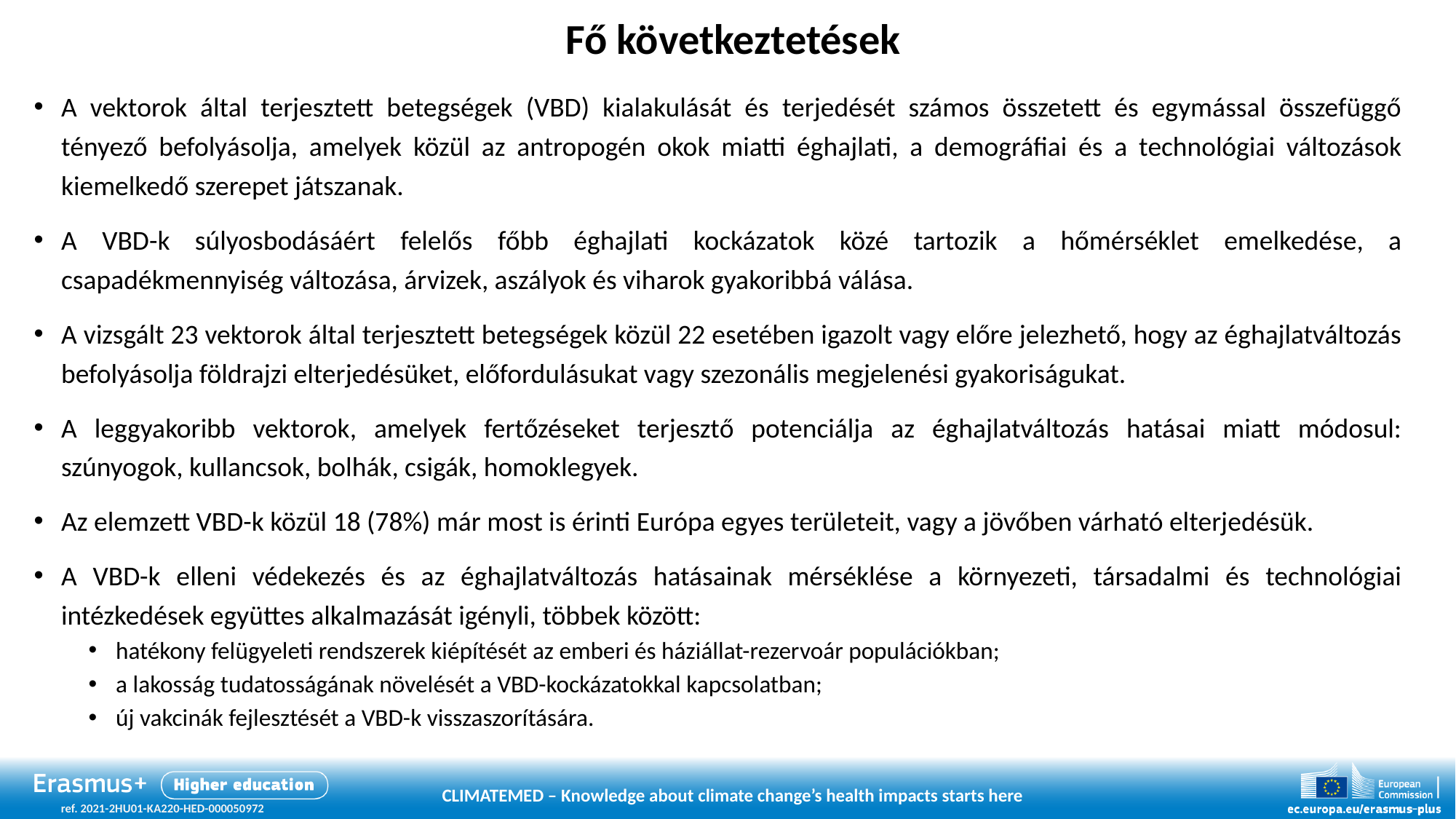

# Fő következtetések
A vektorok által terjesztett betegségek (VBD) kialakulását és terjedését számos összetett és egymással összefüggő tényező befolyásolja, amelyek közül az antropogén okok miatti éghajlati, a demográfiai és a technológiai változások kiemelkedő szerepet játszanak.
A VBD-k súlyosbodásáért felelős főbb éghajlati kockázatok közé tartozik a hőmérséklet emelkedése, a csapadékmennyiség változása, árvizek, aszályok és viharok gyakoribbá válása.
A vizsgált 23 vektorok által terjesztett betegségek közül 22 esetében igazolt vagy előre jelezhető, hogy az éghajlatváltozás befolyásolja földrajzi elterjedésüket, előfordulásukat vagy szezonális megjelenési gyakoriságukat.
A leggyakoribb vektorok, amelyek fertőzéseket terjesztő potenciálja az éghajlatváltozás hatásai miatt módosul: szúnyogok, kullancsok, bolhák, csigák, homoklegyek.
Az elemzett VBD-k közül 18 (78%) már most is érinti Európa egyes területeit, vagy a jövőben várható elterjedésük.
A VBD-k elleni védekezés és az éghajlatváltozás hatásainak mérséklése a környezeti, társadalmi és technológiai intézkedések együttes alkalmazását igényli, többek között:
hatékony felügyeleti rendszerek kiépítését az emberi és háziállat-rezervoár populációkban;
a lakosság tudatosságának növelését a VBD-kockázatokkal kapcsolatban;
új vakcinák fejlesztését a VBD-k visszaszorítására.